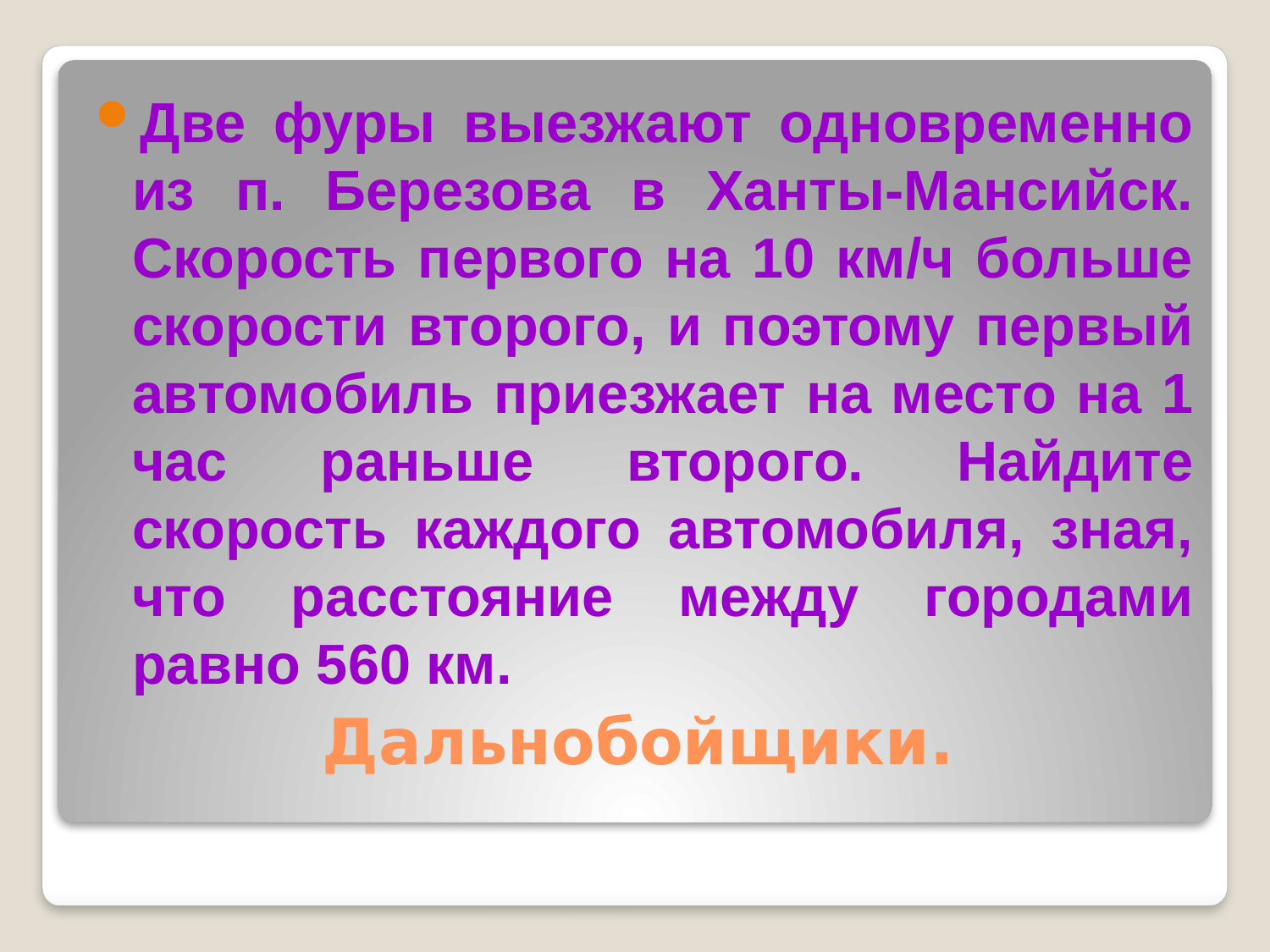

Две фуры выезжают одновременно из п. Березова в Ханты-Мансийск. Скорость первого на 10 км/ч больше скорости второго, и поэтому первый автомобиль приезжает на место на 1 час раньше второго. Найдите скорость каждого автомобиля, зная, что расстояние между городами равно 560 км.
# Дальнобойщики.